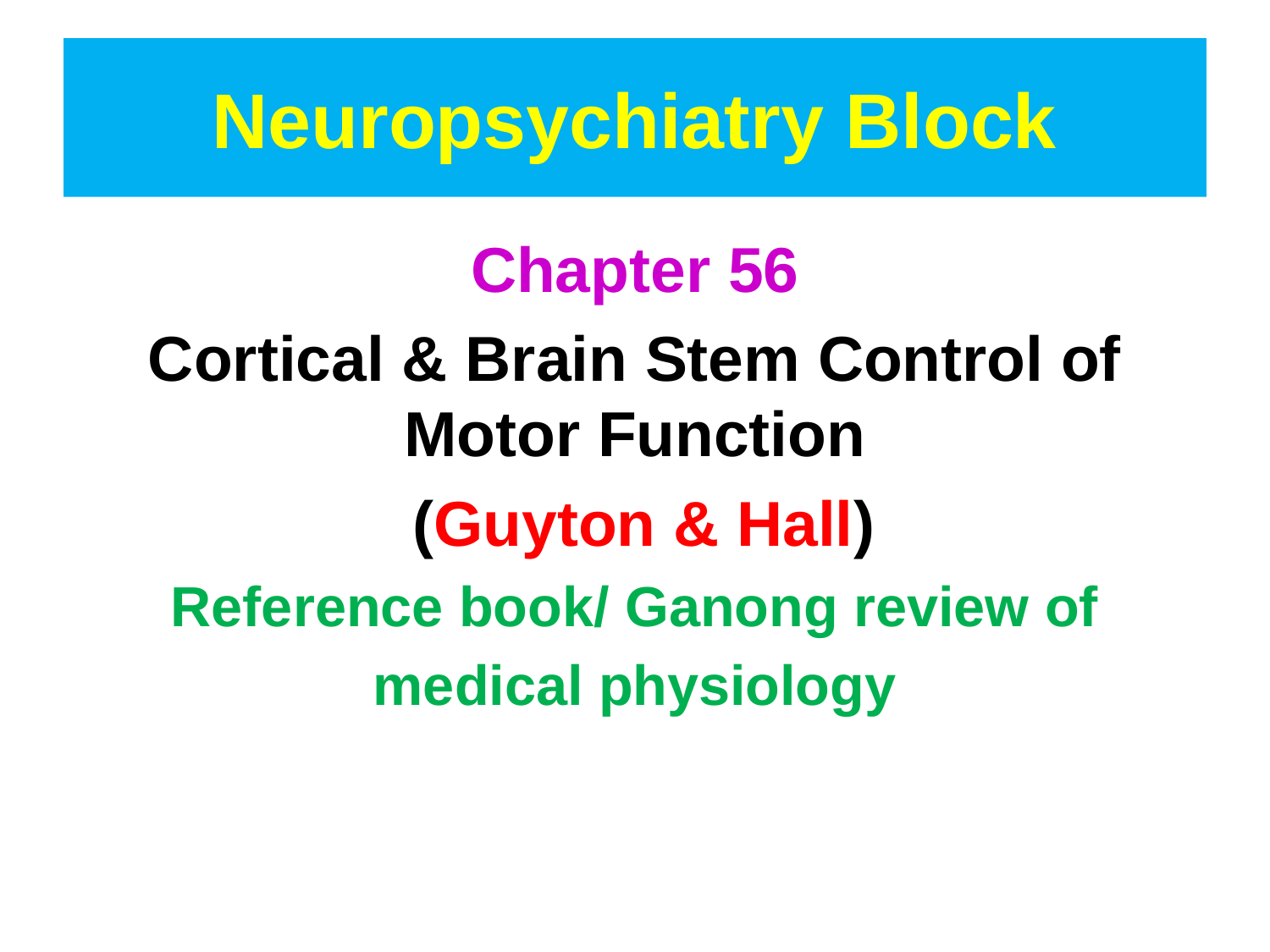

# Neuropsychiatry Block
Chapter 56
Cortical & Brain Stem Control of Motor Function
 (Guyton & Hall)
Reference book/ Ganong review of
medical physiology